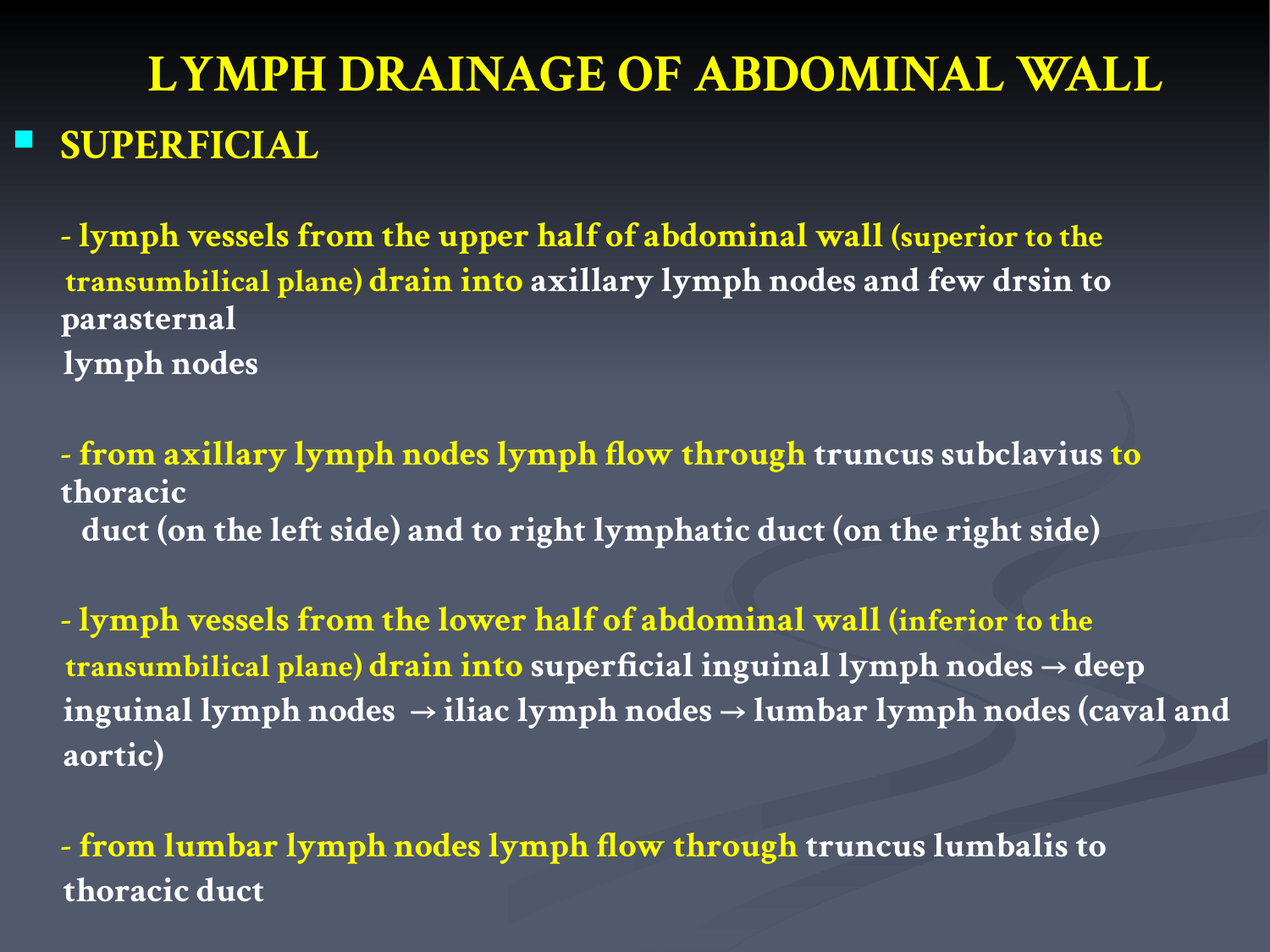

LYMPH DRAINAGE OF ABDOMINAL WALL
SUPERFICIAL

	- lymph vessels from the upper half of abdominal wall (superior to the
        transumbilical plane) drain into axillary lymph nodes and few drsin to parasternal
       lymph nodes

	- from axillary lymph nodes lymph flow through truncus subclavius to thoracic
   duct (on the left side) and to right lymphatic duct (on the right side)

	- lymph vessels from the lower half of abdominal wall (inferior to the
        transumbilical plane) drain into superficial inguinal lymph nodes → deep
       inguinal lymph nodes  → iliac lymph nodes → lumbar lymph nodes (caval and
       aortic)

	- from lumbar lymph nodes lymph flow through truncus lumbalis to
       thoracic duct